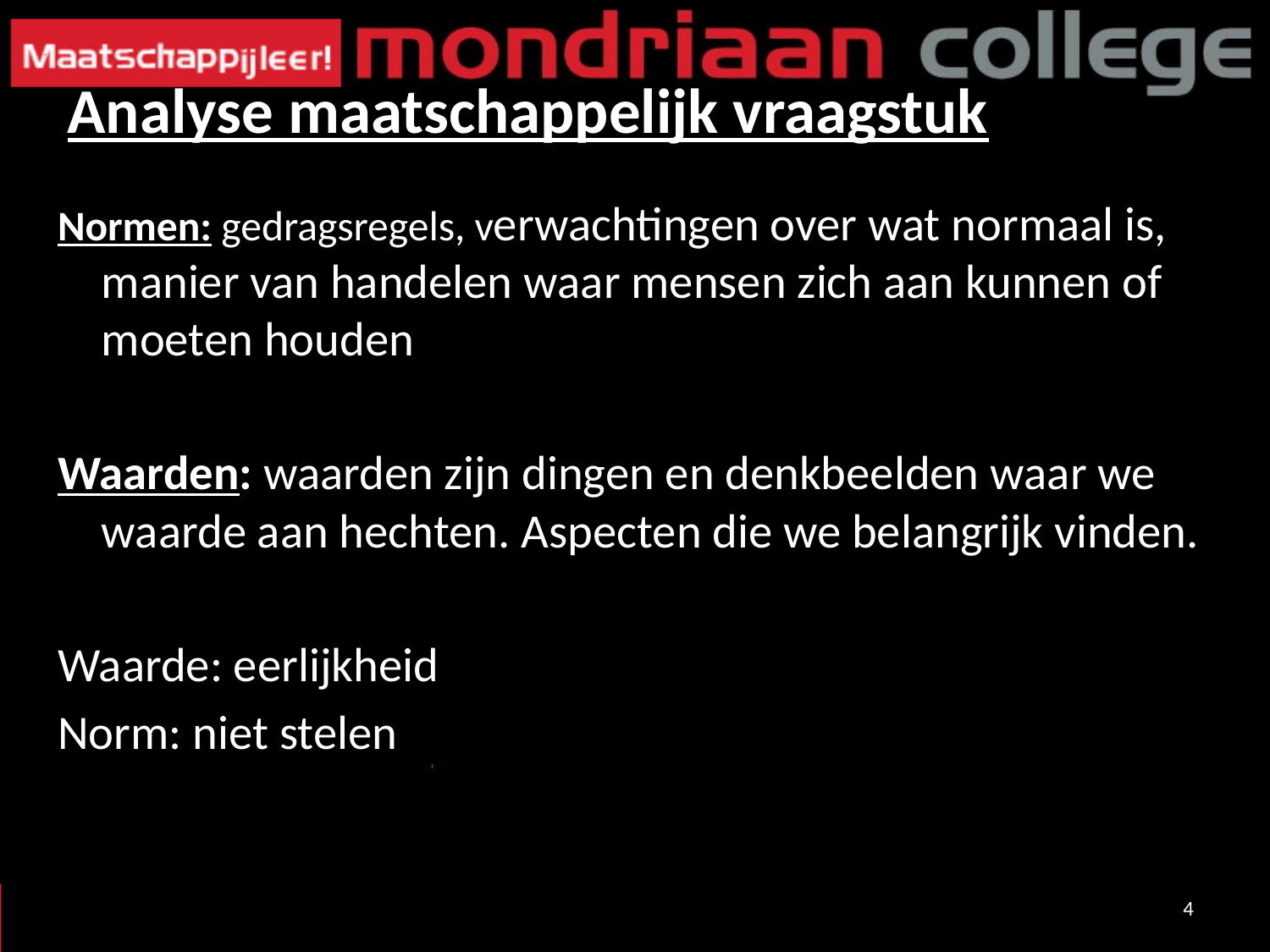

Analyse maatschappelijk vraagstuk

Normen: gedragsregels, verwachtingen over wat normaal is, manier van handelen waar mensen zich aan kunnen of moeten houden

Waarden: waarden zijn dingen en denkbeelden waar we waarde aan hechten. Aspecten die we belangrijk vinden.

Waarde: eerlijkheid
Norm: niet stelen
4